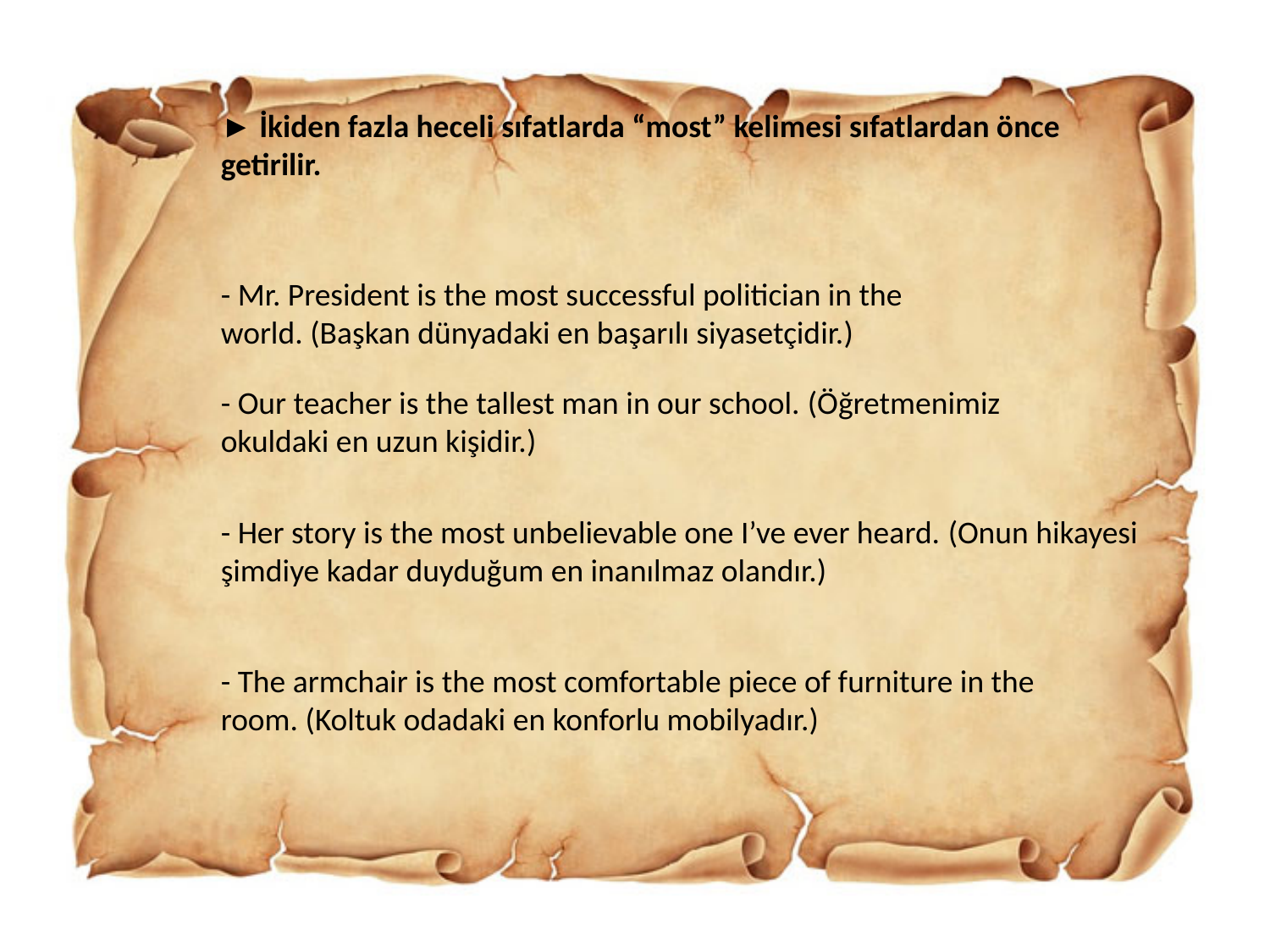

► İkiden fazla heceli sıfatlarda “most” kelimesi sıfatlardan önce getirilir.
- Mr. President is the most successful politician in the world. (Başkan dünyadaki en başarılı siyasetçidir.)
- Our teacher is the tallest man in our school. (Öğretmenimiz okuldaki en uzun kişidir.)
- Her story is the most unbelievable one I’ve ever heard. (Onun hikayesi şimdiye kadar duyduğum en inanılmaz olandır.)

- The armchair is the most comfortable piece of furniture in the room. (Koltuk odadaki en konforlu mobilyadır.)